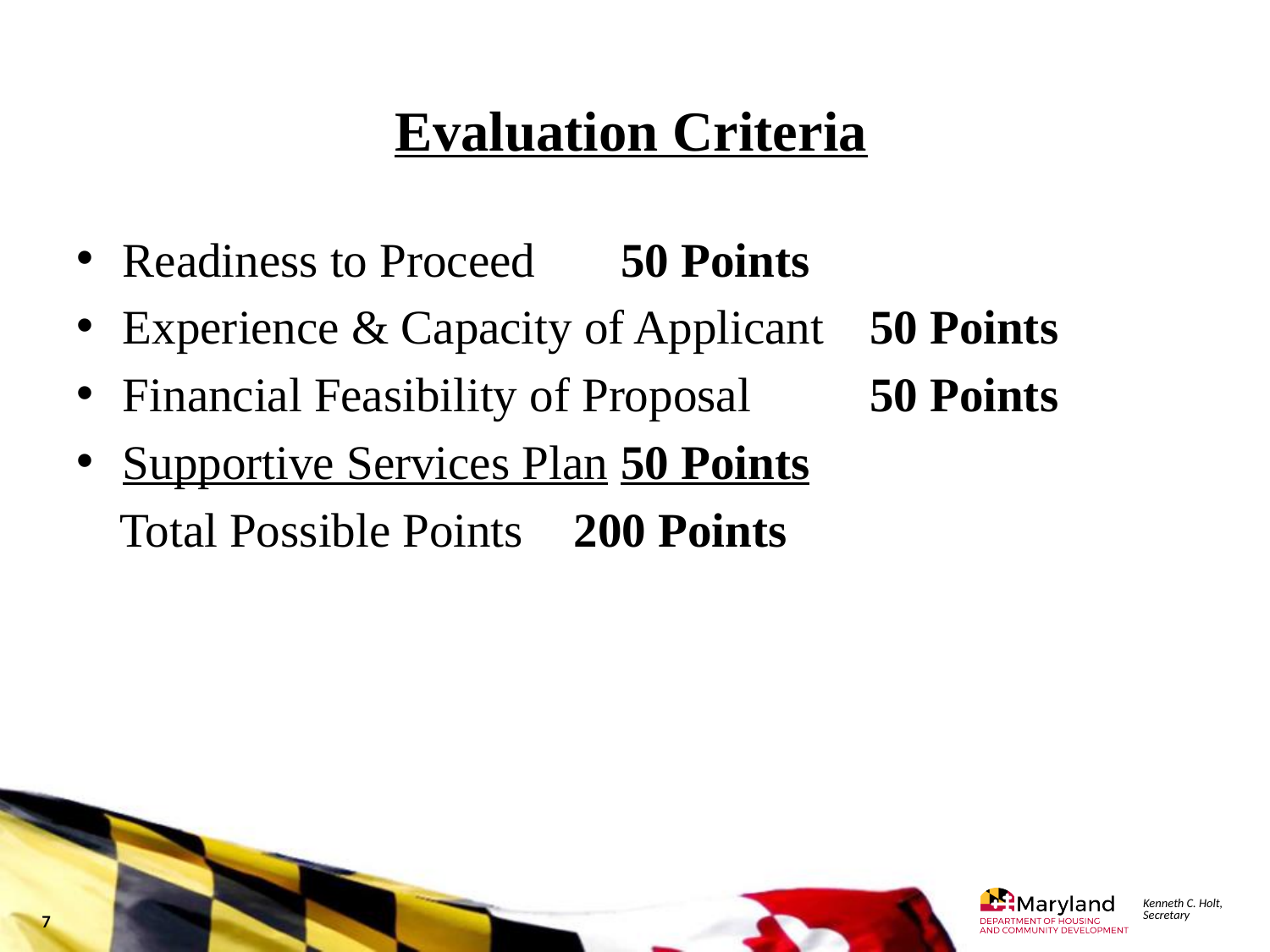

Evaluation Criteria
Readiness to Proceed							50 Points
Experience & Capacity of Applicant 		50 Points
Financial Feasibility of Proposal 			50 Points
Supportive Services Plan						50 Points
    Total Possible Points							200 Points